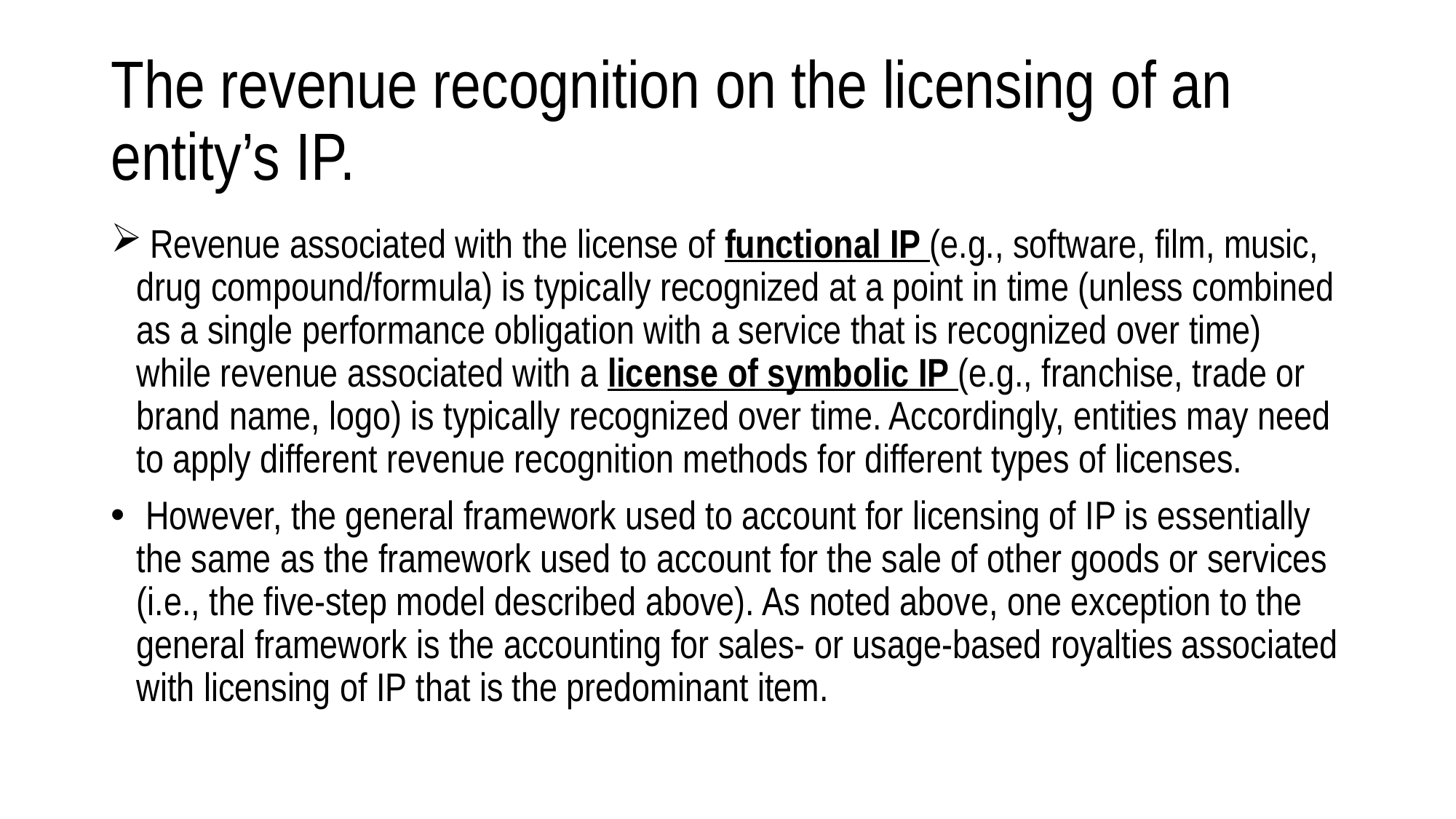

# The revenue recognition on the licensing of an entity’s IP.
 Revenue associated with the license of functional IP (e.g., software, film, music, drug compound/formula) is typically recognized at a point in time (unless combined as a single performance obligation with a service that is recognized over time) while revenue associated with a license of symbolic IP (e.g., franchise, trade or brand name, logo) is typically recognized over time. Accordingly, entities may need to apply different revenue recognition methods for different types of licenses.
 However, the general framework used to account for licensing of IP is essentially the same as the framework used to account for the sale of other goods or services (i.e., the five-step model described above). As noted above, one exception to the general framework is the accounting for sales- or usage-based royalties associated with licensing of IP that is the predominant item.